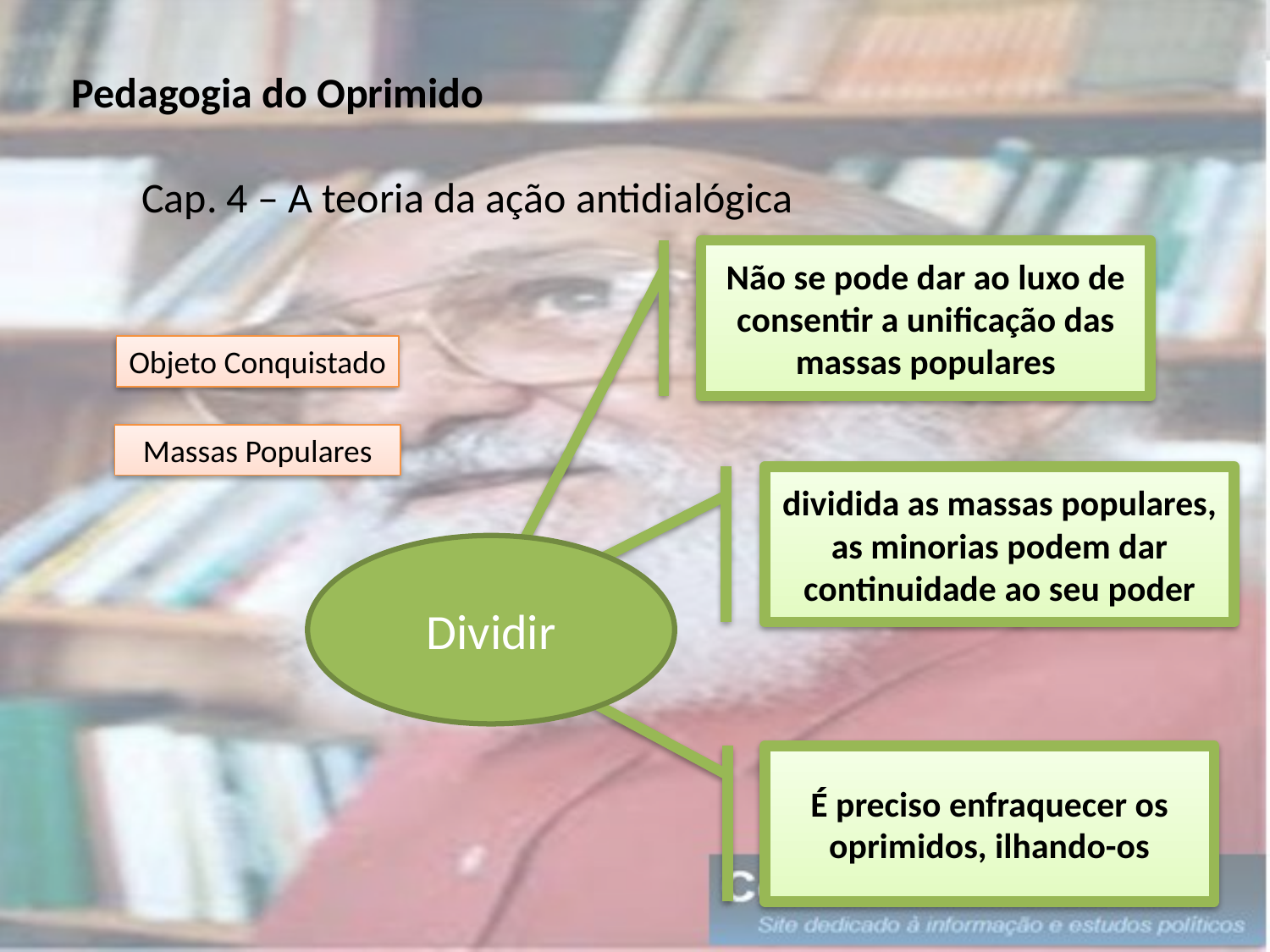

Pedagogia do Oprimido
Cap. 4 – A teoria da ação antidialógica
Não se pode dar ao luxo de consentir a unificação das massas populares
Objeto Conquistado
Massas Populares
dividida as massas populares, as minorias podem dar continuidade ao seu poder
Dividir
É preciso enfraquecer os oprimidos, ilhando-os